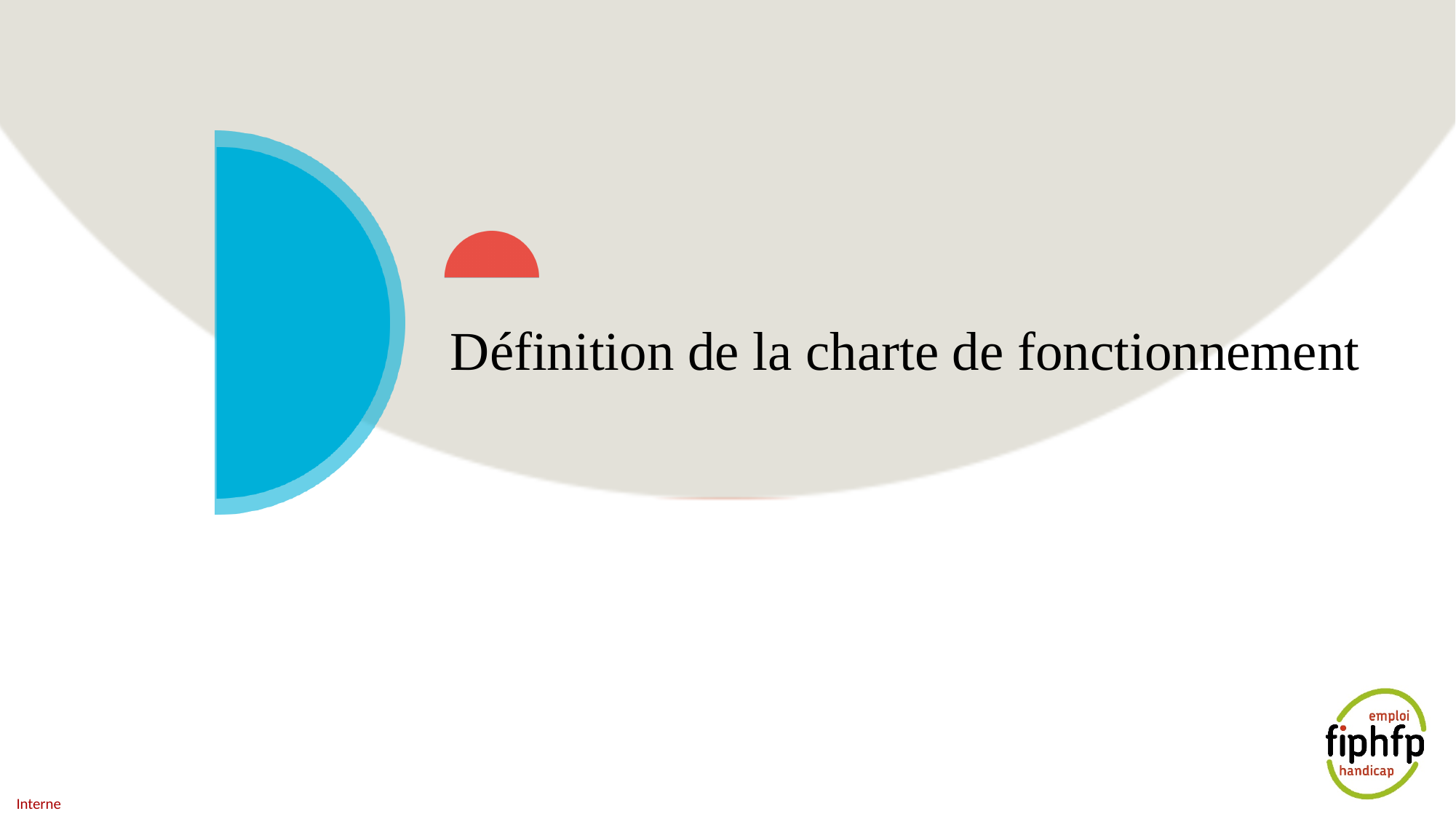

# Définition de la charte de fonctionnement